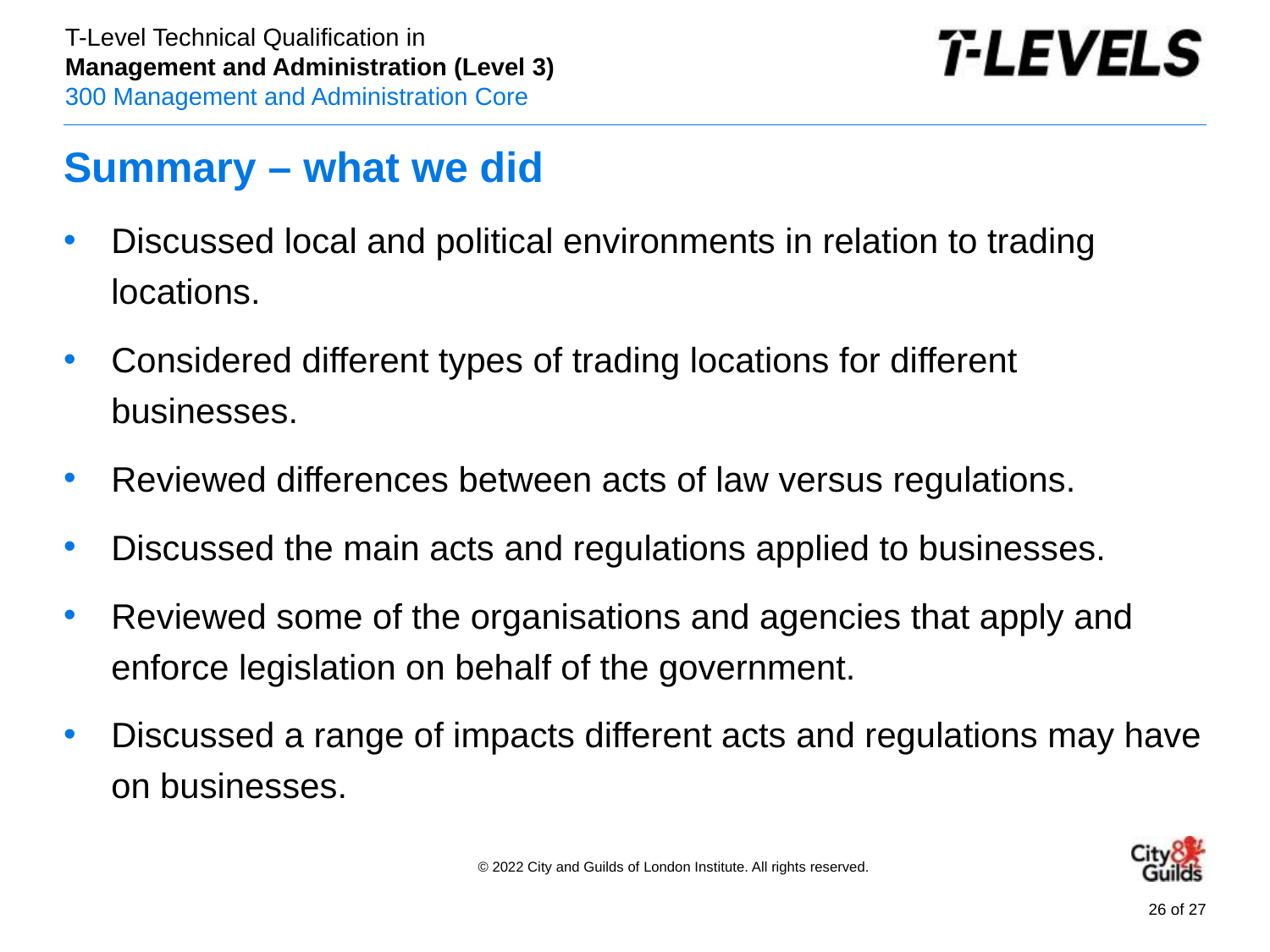

# Summary – what we did
Discussed local and political environments in relation to trading locations.
Considered different types of trading locations for different businesses.
Reviewed differences between acts of law versus regulations.
Discussed the main acts and regulations applied to businesses.
Reviewed some of the organisations and agencies that apply and enforce legislation on behalf of the government.
Discussed a range of impacts different acts and regulations may have on businesses.